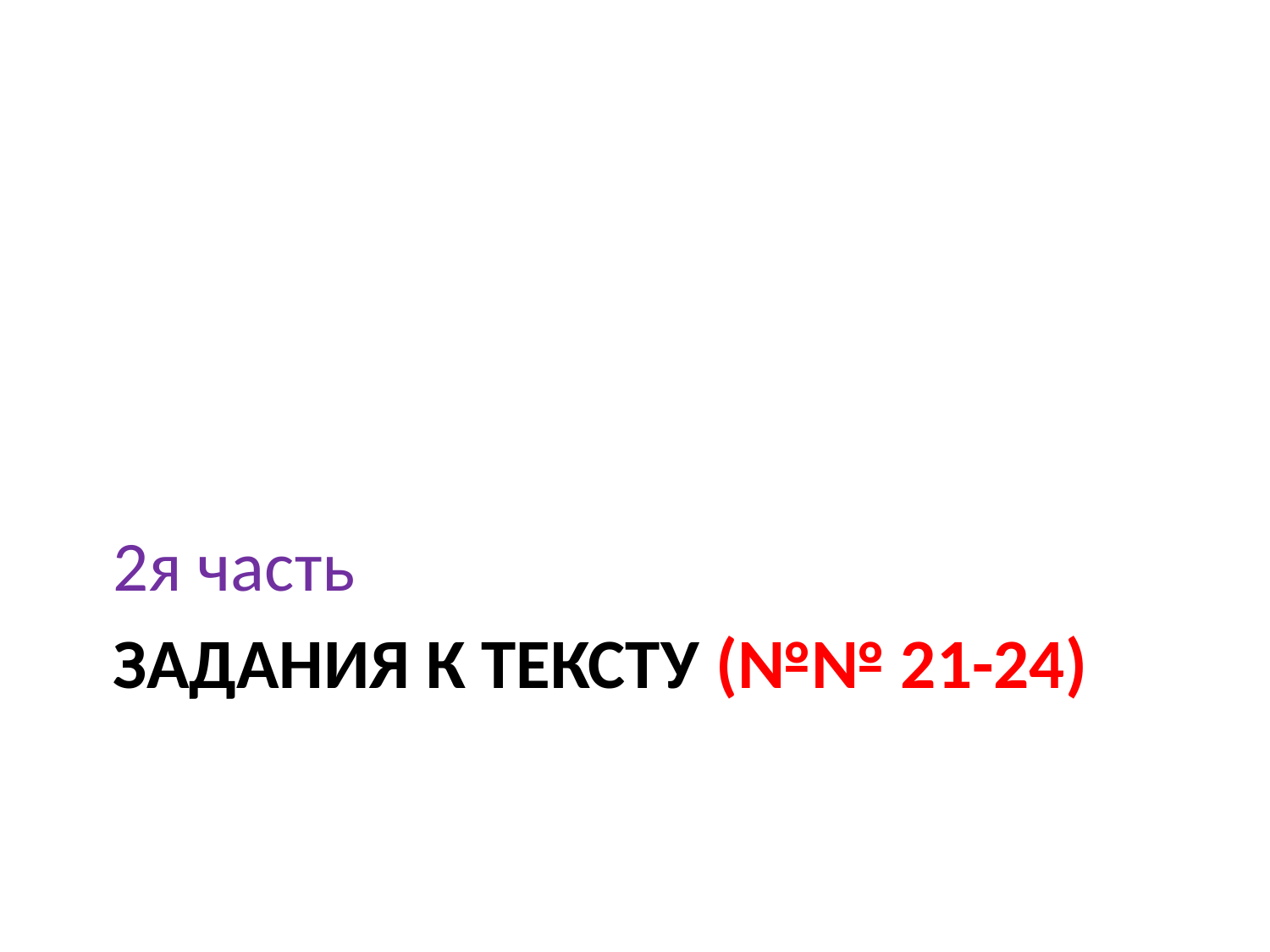

2я часть
# Задания к тексту (№№ 21-24)